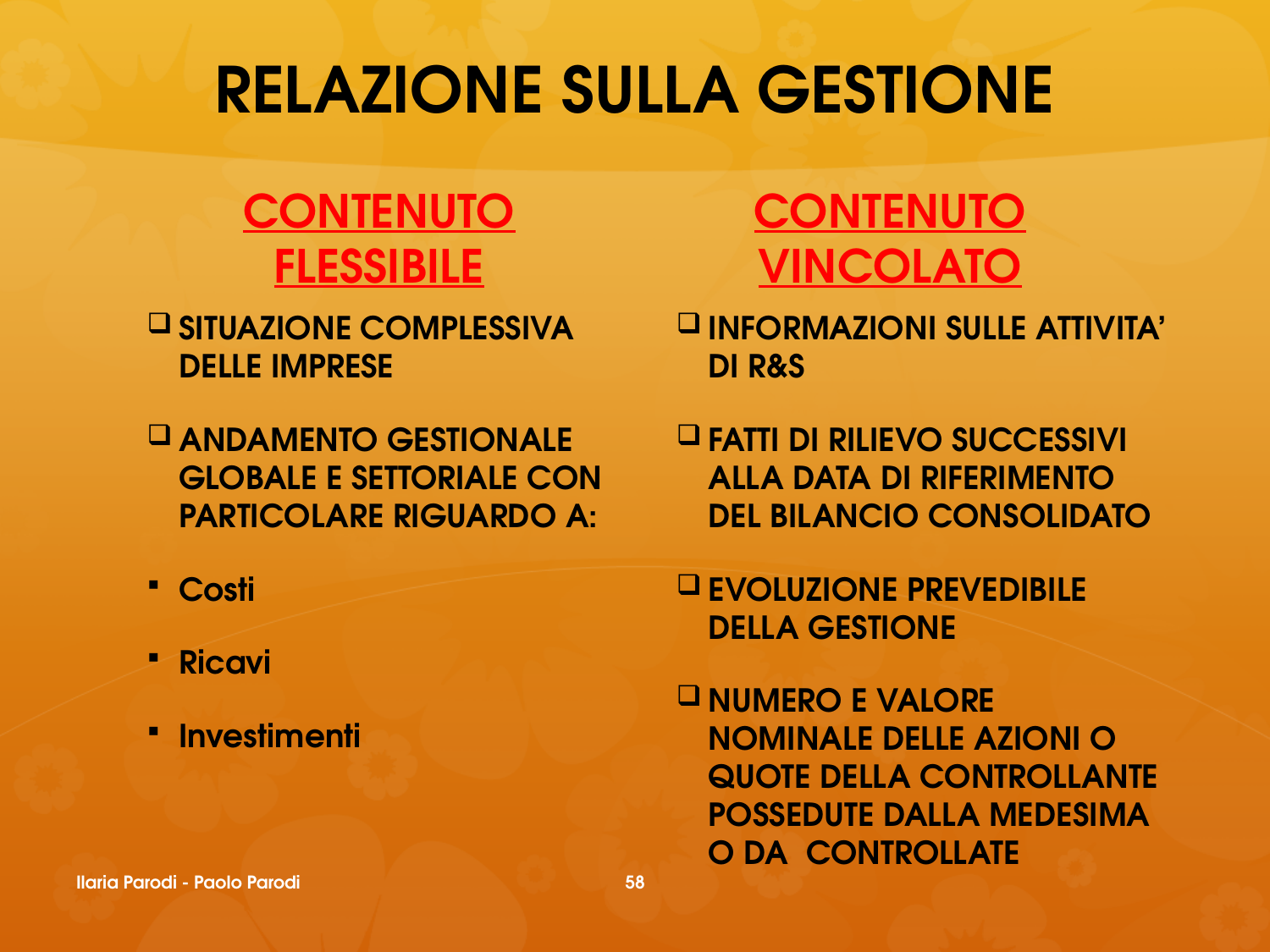

# RELAZIONE SULLA GESTIONE
CONTENUTO FLESSIBILE
CONTENUTO VINCOLATO
SITUAZIONE COMPLESSIVA DELLE IMPRESE
ANDAMENTO GESTIONALE GLOBALE E SETTORIALE CON PARTICOLARE RIGUARDO A:
Costi
Ricavi
Investimenti

INFORMAZIONI SULLE ATTIVITA’ DI R&S
FATTI DI RILIEVO SUCCESSIVI ALLA DATA DI RIFERIMENTO  DEL BILANCIO CONSOLIDATO
EVOLUZIONE PREVEDIBILE DELLA GESTIONE
NUMERO E VALORE NOMINALE DELLE AZIONI O QUOTE DELLA CONTROLLANTE POSSEDUTE DALLA MEDESIMA O DA  CONTROLLATE
Ilaria Parodi - Paolo Parodi
58